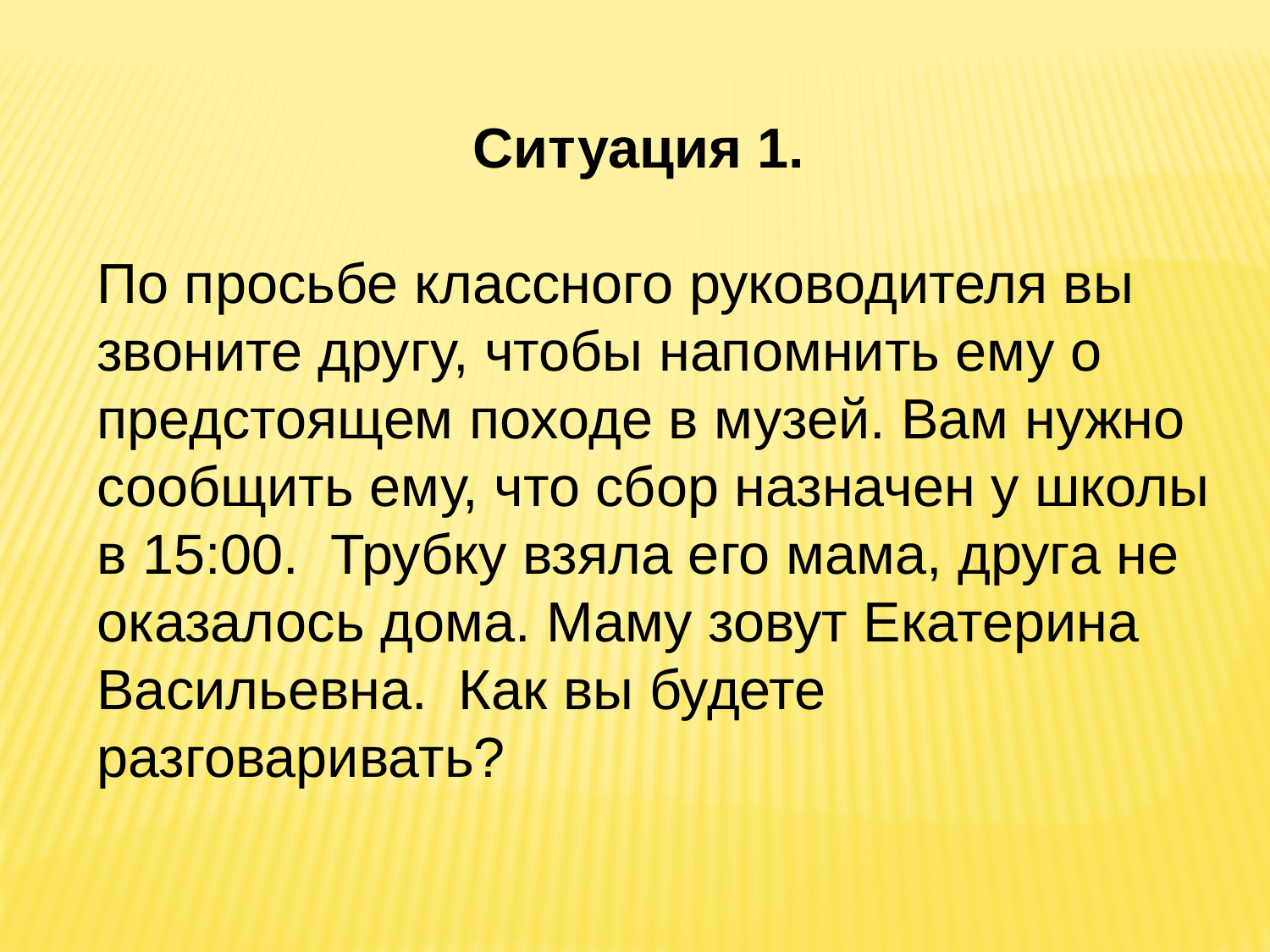

Ситуация 1.

По просьбе классного руководителя вы звоните другу, чтобы напомнить ему о предстоящем походе в музей. Вам нужно сообщить ему, что сбор назначен у школы в 15:00.  Трубку взяла его мама, друга не оказалось дома. Маму зовут Екатерина Васильевна.  Как вы будете разговаривать?